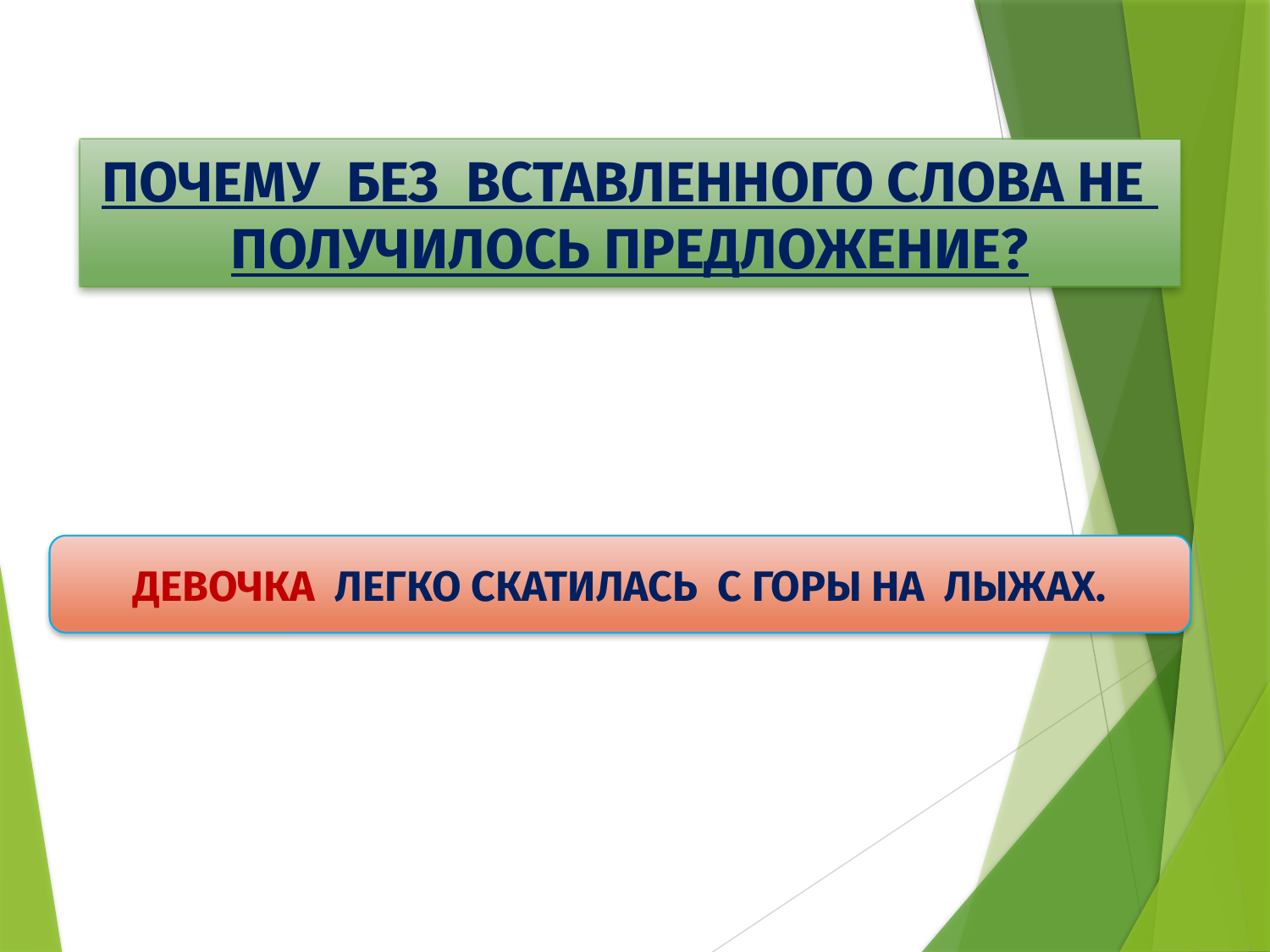

ПОЧЕМУ  БЕЗ  ВСТАВЛЕННОГО СЛОВА НЕ  ПОЛУЧИЛОСЬ ПРЕДЛОЖЕНИЕ?
ДЕВОЧКА  ЛЕГКО СКАТИЛАСЬ  С ГОРЫ НА  ЛЫЖАХ.